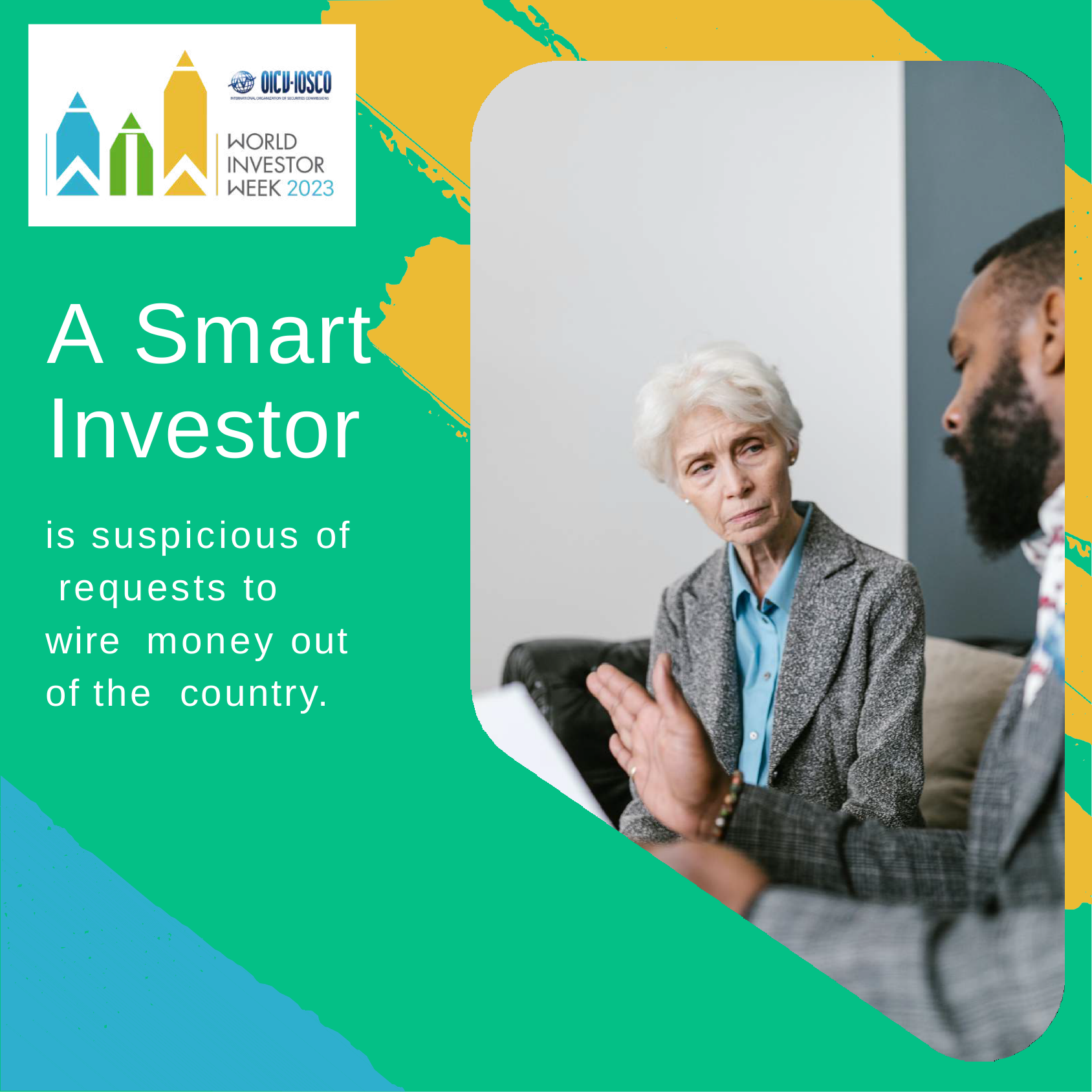

# A Smart  Investor
is suspicious of  requests to wire  money out of the  country.